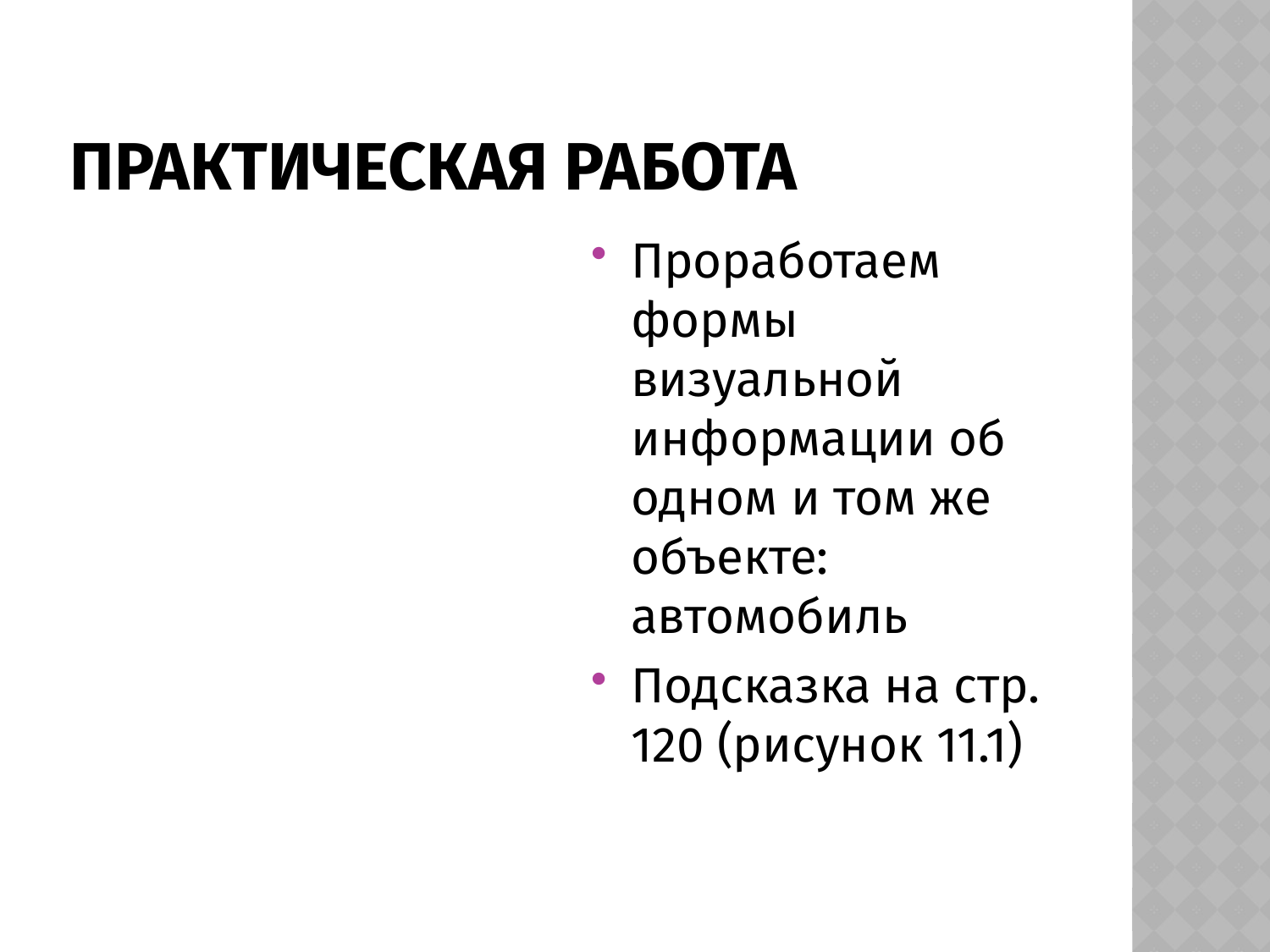

# Практическая работа

Проработаем формы визуальной информации об одном и том же объекте: автомобиль
Подсказка на стр. 120 (рисунок 11.1)